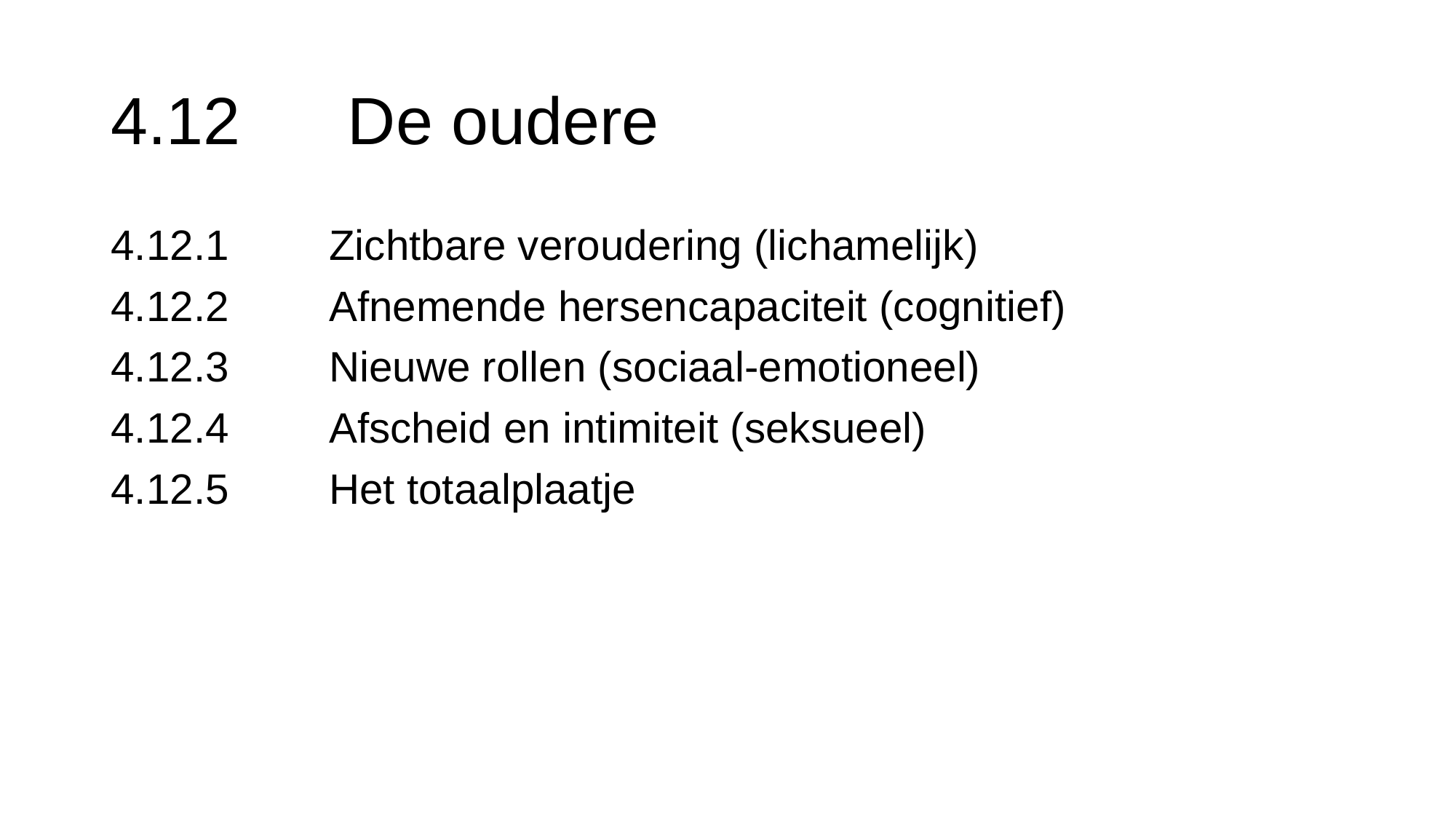

# 4.12	 De oudere
4.12.1	Zichtbare veroudering (lichamelijk)
4.12.2	Afnemende hersencapaciteit (cognitief)
4.12.3	Nieuwe rollen (sociaal-emotioneel)
4.12.4	Afscheid en intimiteit (seksueel)
4.12.5	Het totaalplaatje